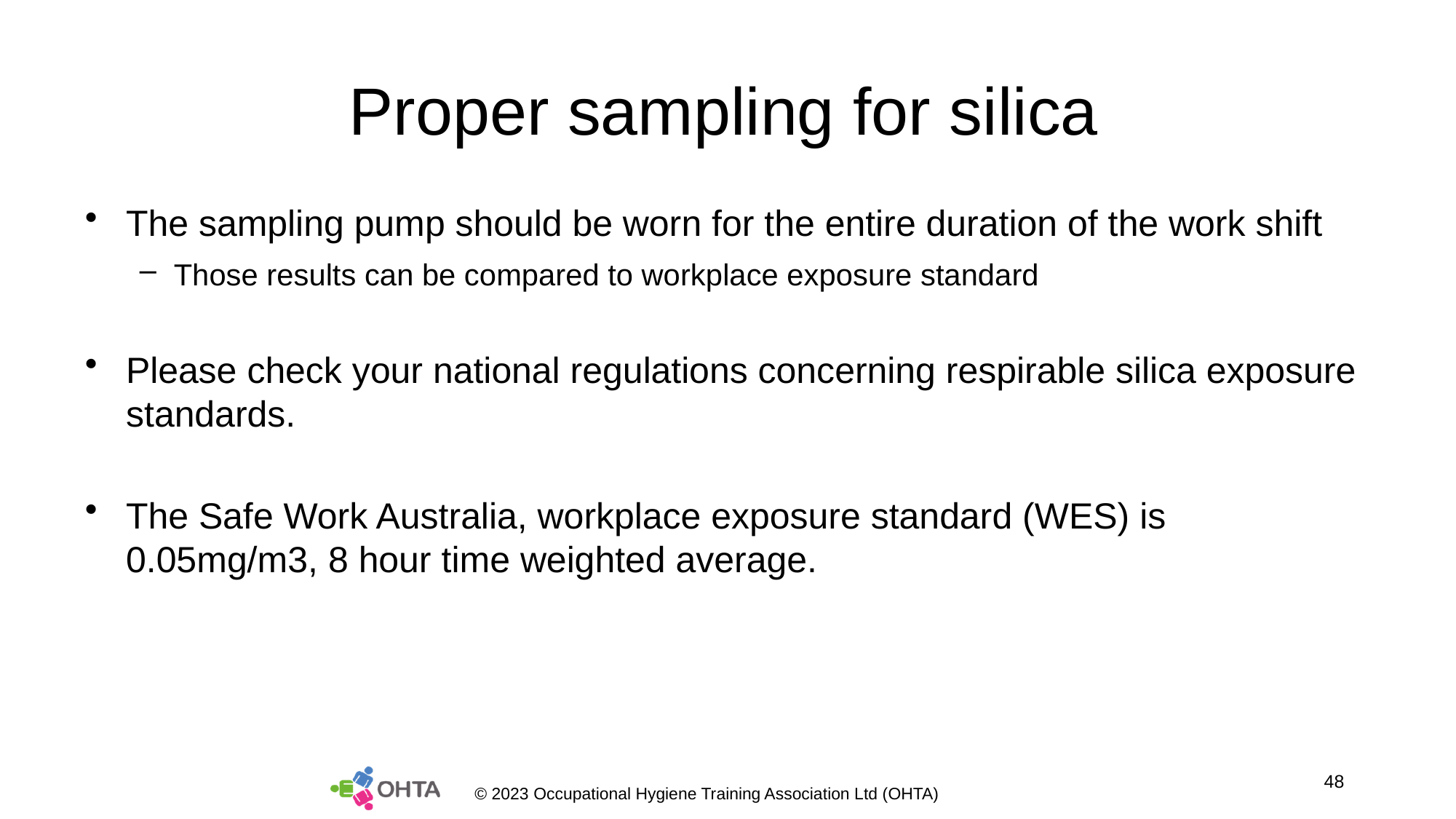

# Proper sampling for silica
The sampling pump should be worn for the entire duration of the work shift
Those results can be compared to workplace exposure standard

Please check your national regulations concerning respirable silica exposure standards.

The Safe Work Australia, workplace exposure standard (WES) is  0.05mg/m3, 8 hour time weighted average.

48